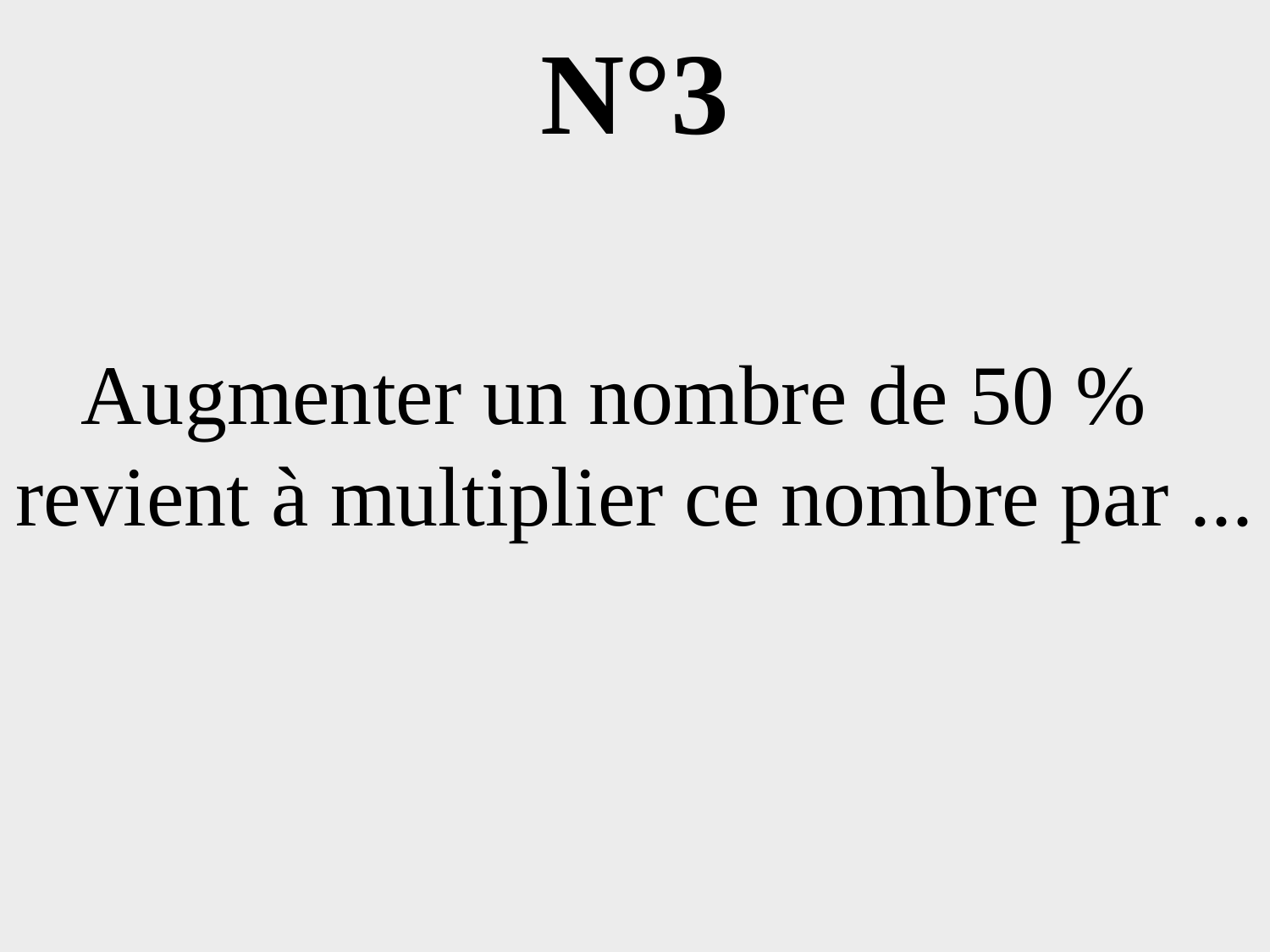

# N°3
Augmenter un nombre de 50 %
revient à multiplier ce nombre par ...